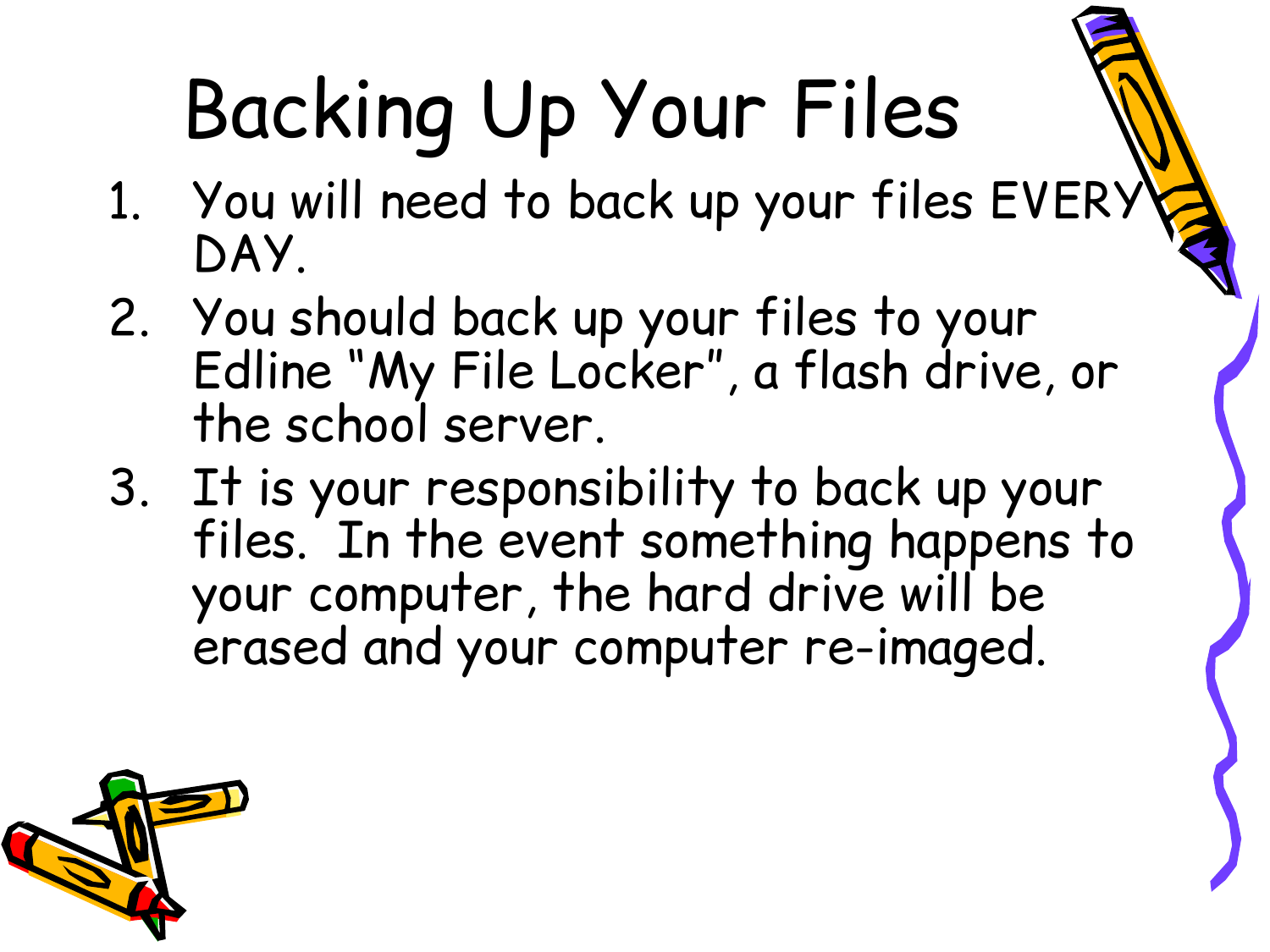

# Backing Up Your Files
You will need to back up your files EVERY DAY.
You should back up your files to your Edline “My File Locker”, a flash drive, or the school server.
It is your responsibility to back up your files.  In the event something happens to your computer, the hard drive will be erased and your computer re-imaged.